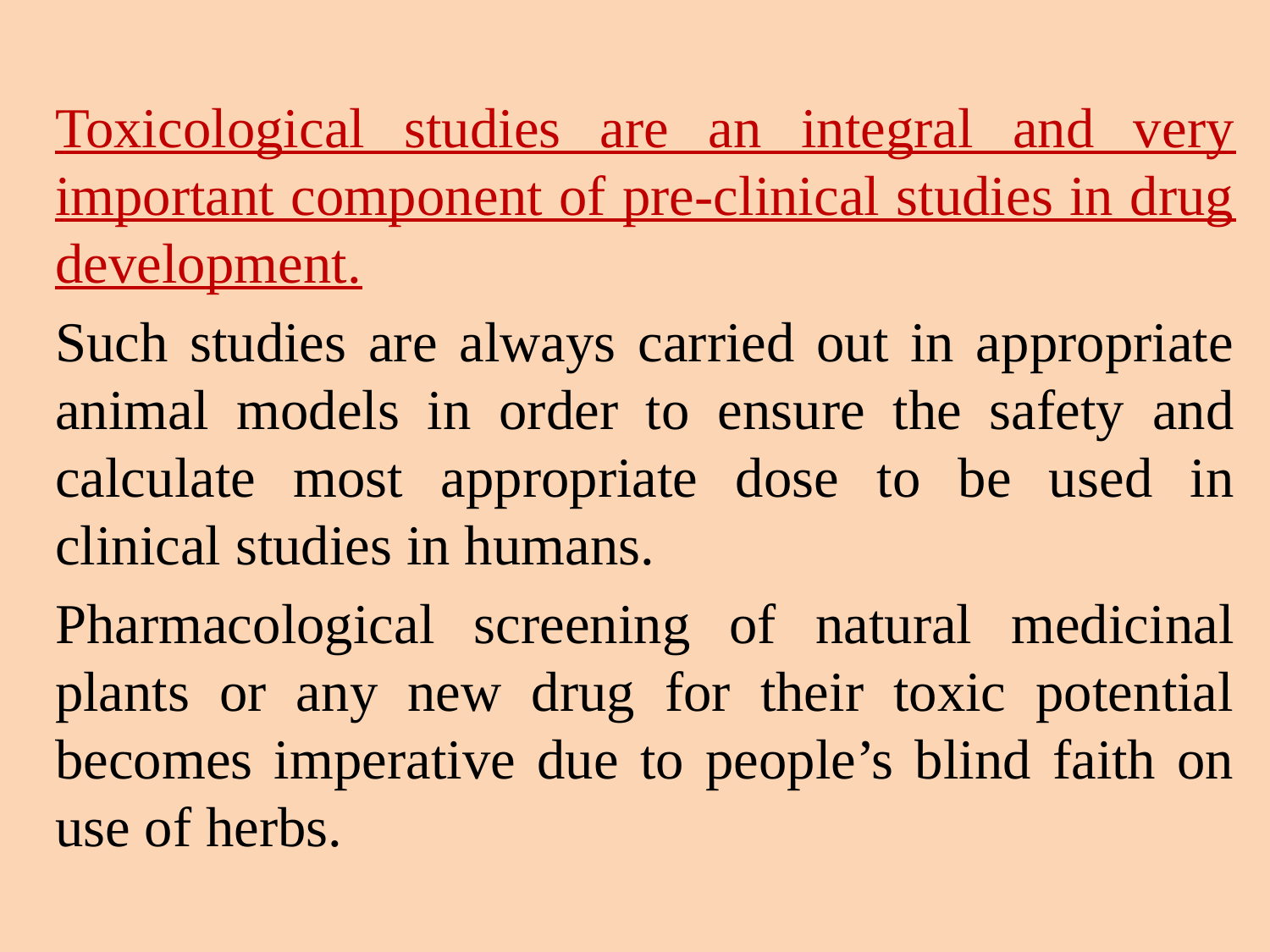

Toxicological studies are an integral and very important component of pre-clinical studies in drug development.
Such studies are always carried out in appropriate animal models in order to ensure the safety and calculate most appropriate dose to be used in clinical studies in humans.
Pharmacological screening of natural medicinal plants or any new drug for their toxic potential becomes imperative due to people’s blind faith on use of herbs.